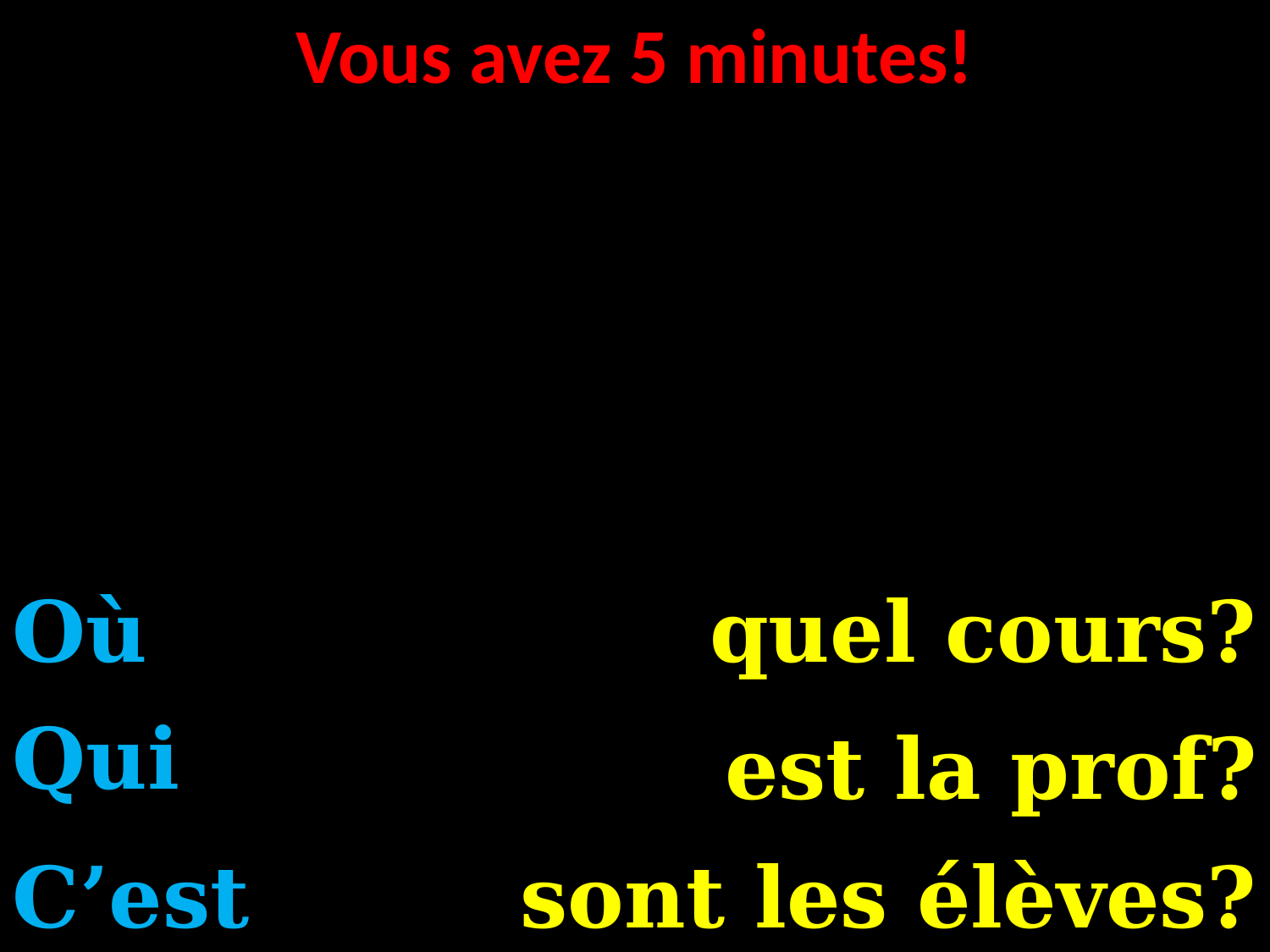

Vous avez 5 minutes!
Où
quel cours?
Qui
est la prof?
C’est
sont les élèves?